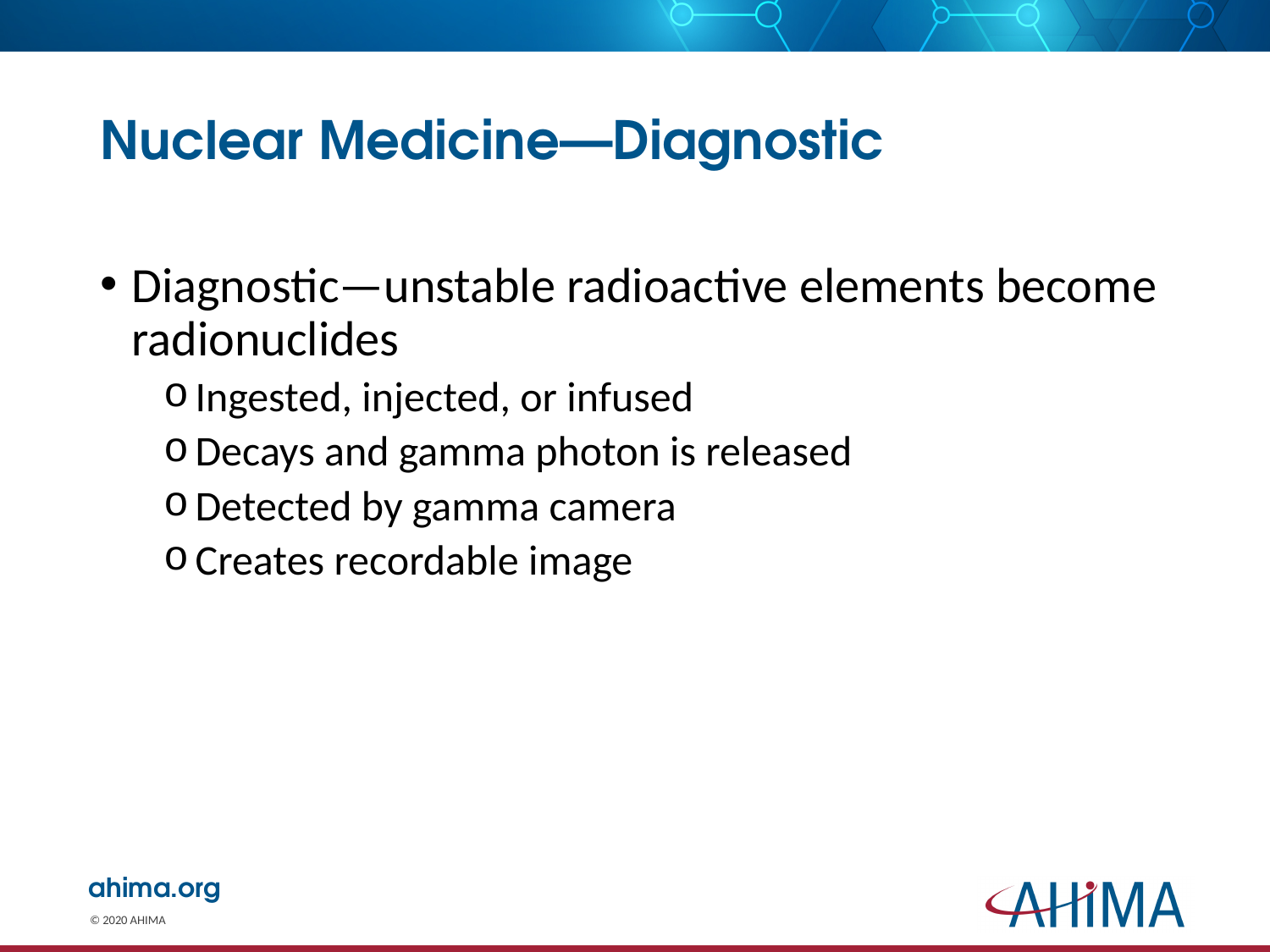

# Nuclear Medicine—Diagnostic
Diagnostic—unstable radioactive elements become radionuclides
Ingested, injected, or infused
Decays and gamma photon is released
Detected by gamma camera
Creates recordable image